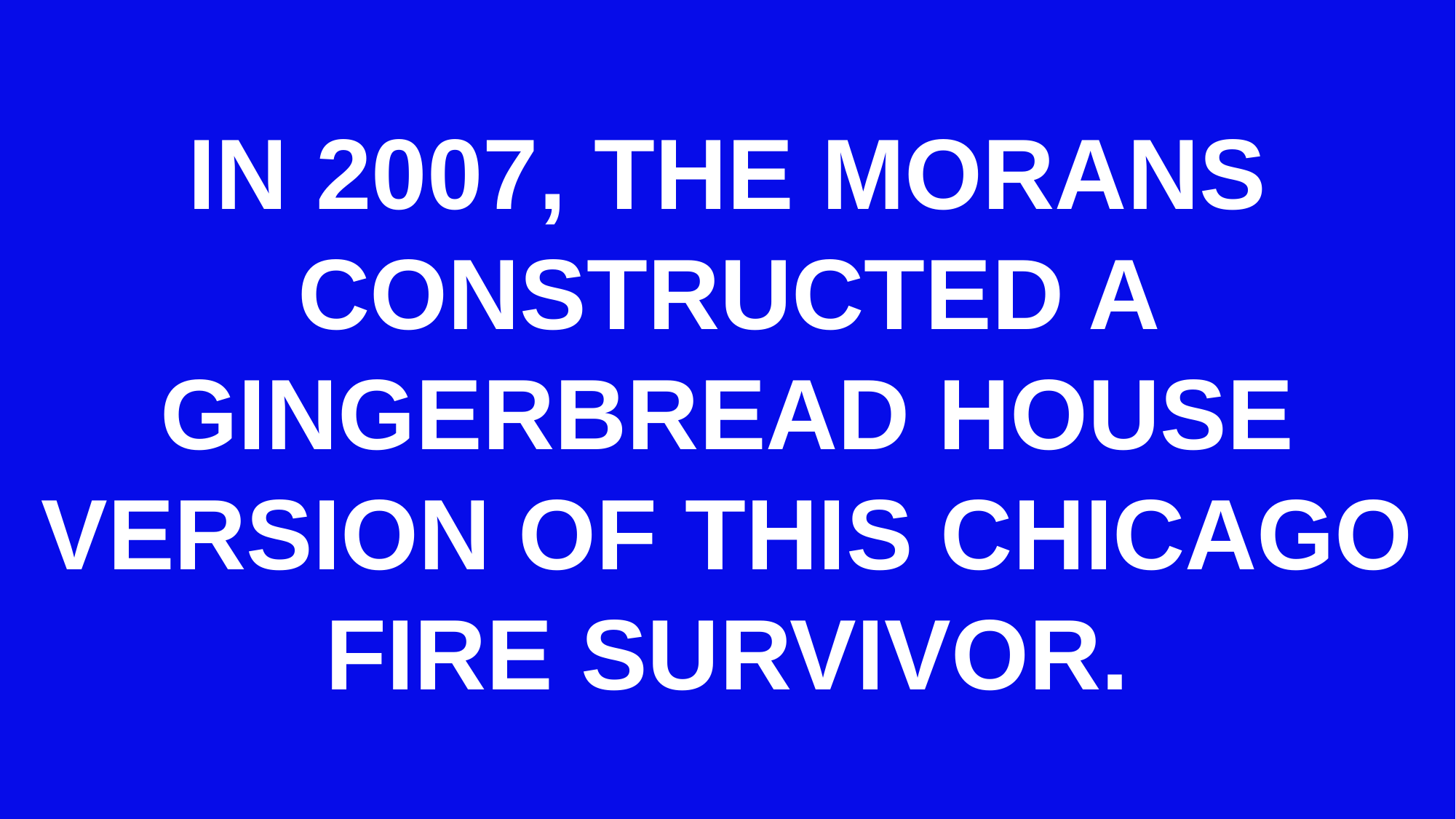

IN 2007, THE MORANS CONSTRUCTED A GINGERBREAD HOUSE VERSION OF THIS CHICAGO FIRE SURVIVOR.